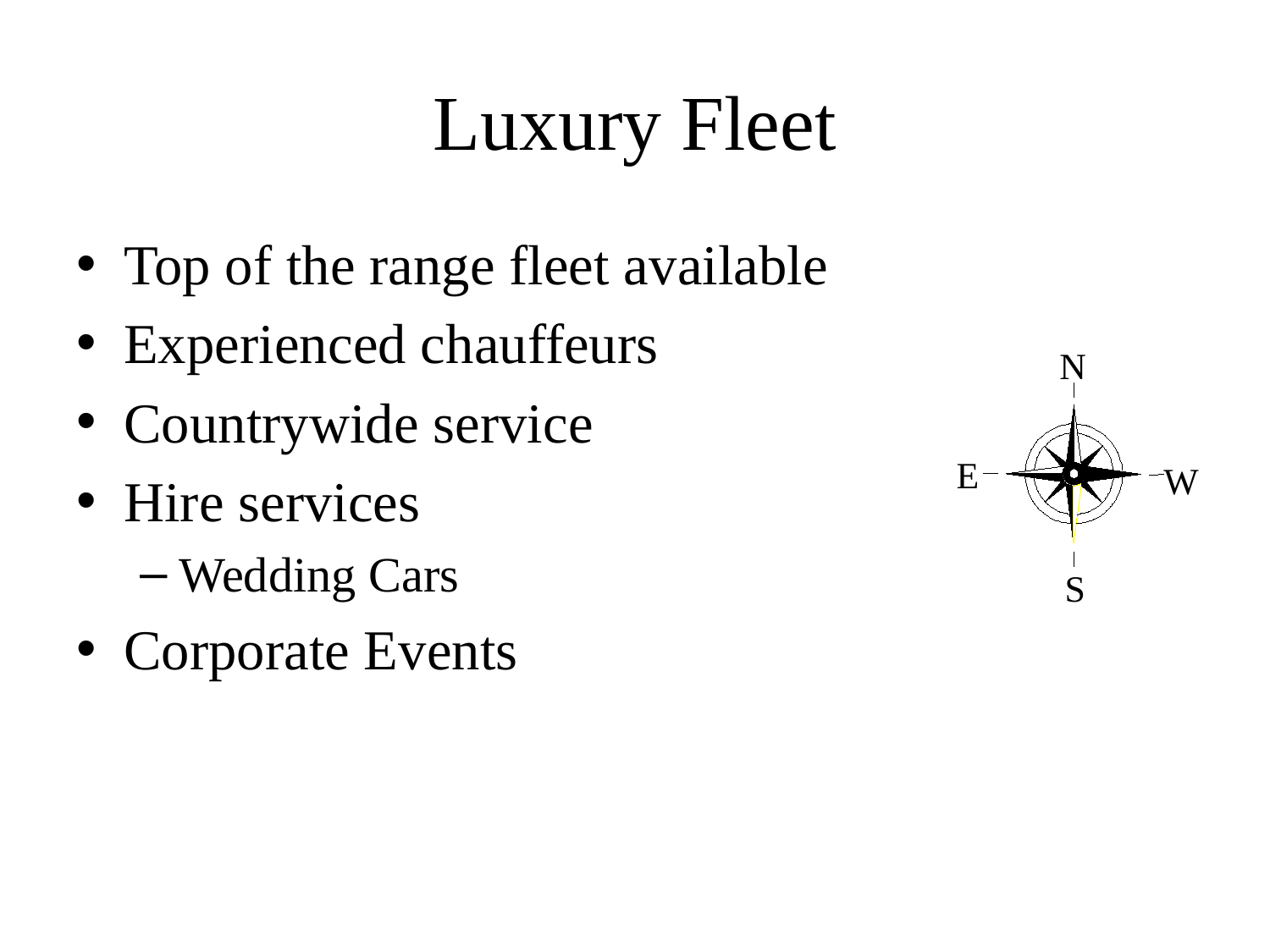

# Luxury Fleet
Top of the range fleet available
Experienced chauffeurs
Countrywide service
Hire services
Wedding Cars
Corporate Events
N

E
W

S